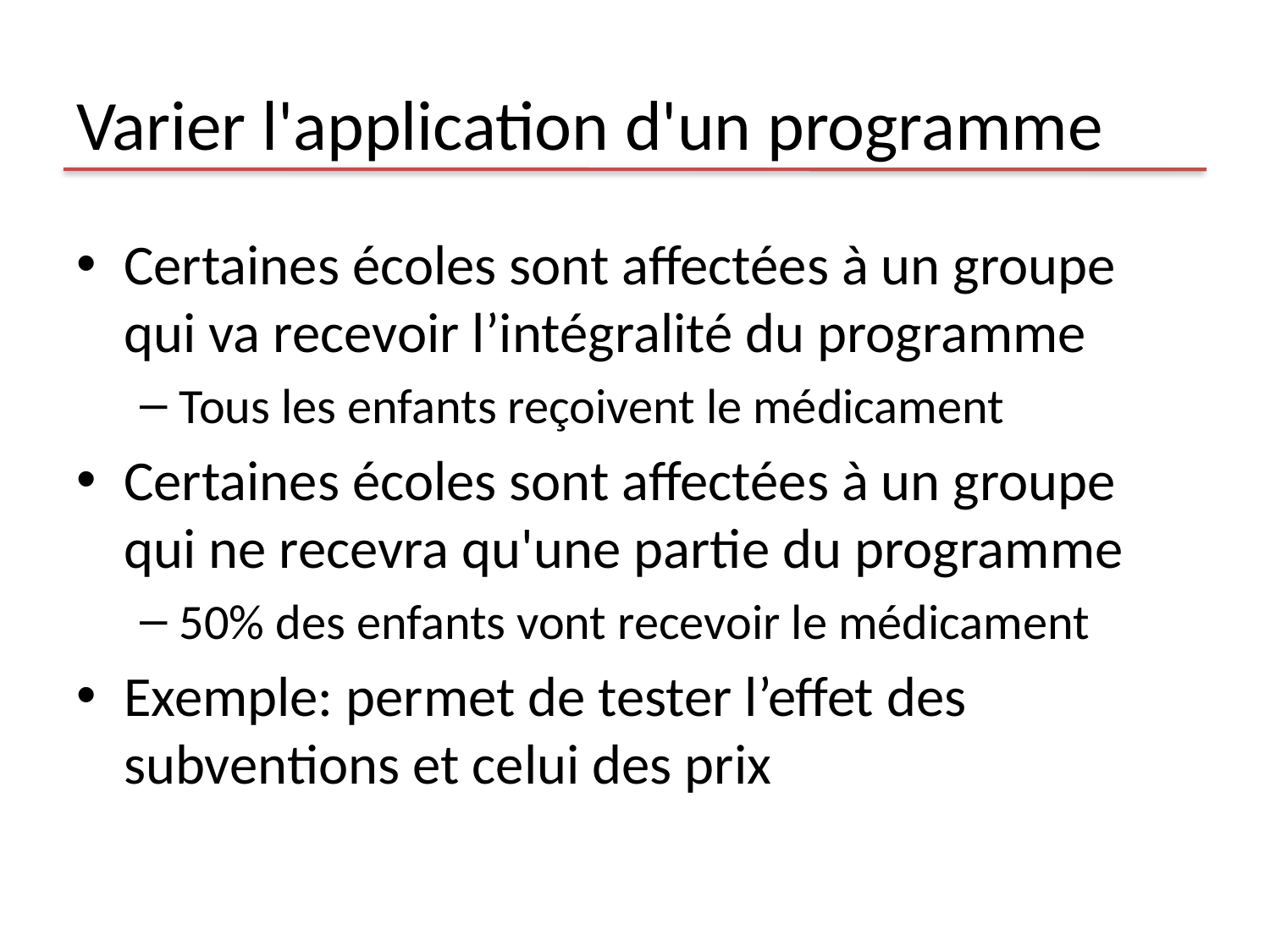

# Varier l'application d'un programme
Certaines écoles sont affectées à un groupe qui va recevoir l’intégralité du programme
Tous les enfants reçoivent le médicament
Certaines écoles sont affectées à un groupe qui ne recevra qu'une partie du programme
50% des enfants vont recevoir le médicament
Exemple: permet de tester l’effet des subventions et celui des prix